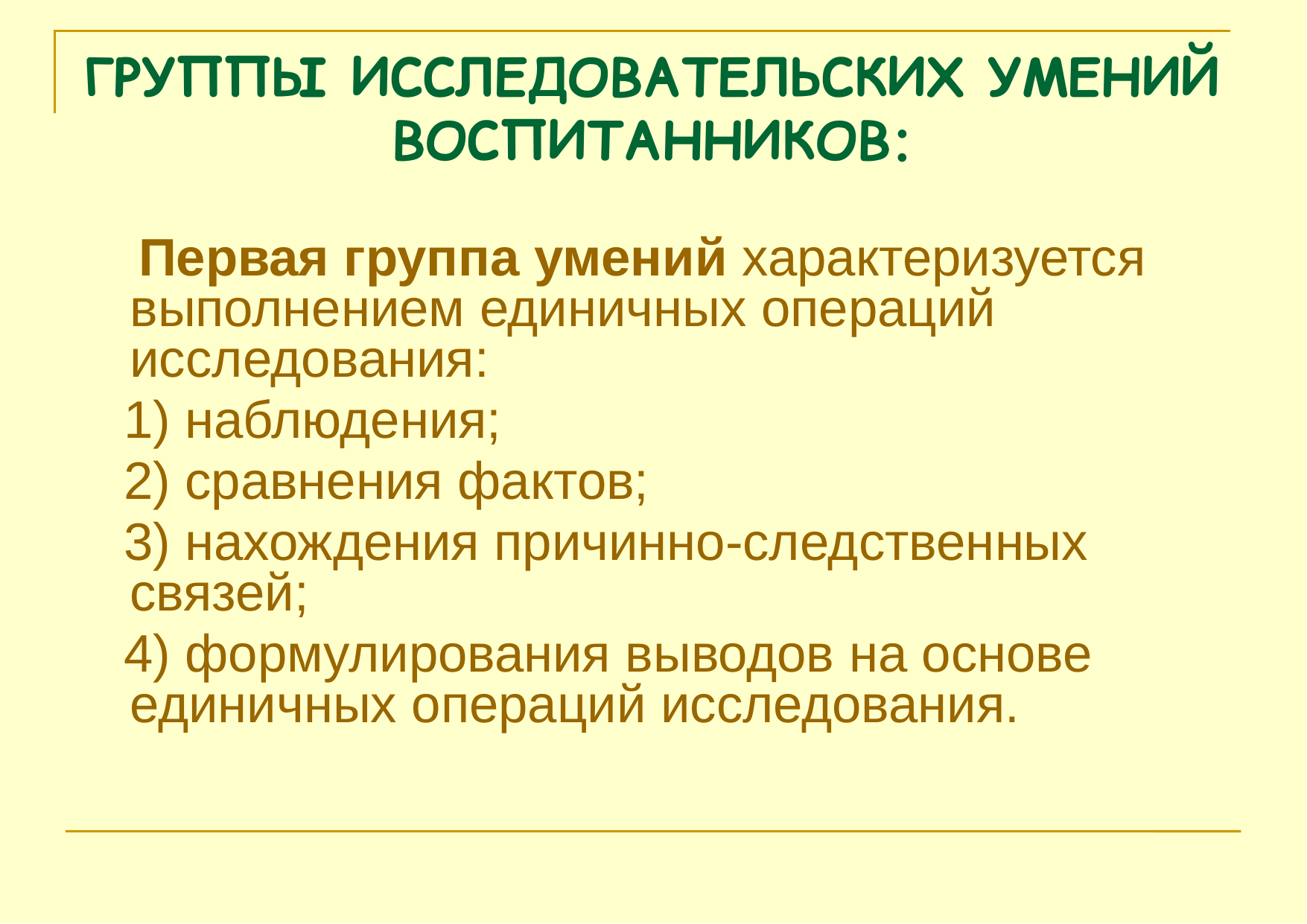

# ГРУППЫ ИССЛЕДОВАТЕЛЬСКИХ УМЕНИЙ ВОСПИТАННИКОВ:
    Первая группа умений характеризуется выполнением единичных операций исследования:
   1) наблюдения;
   2) сравнения фактов;
   3) нахождения причинно-следственных связей;
   4) формулирования выводов на основе единичных операций исследования.